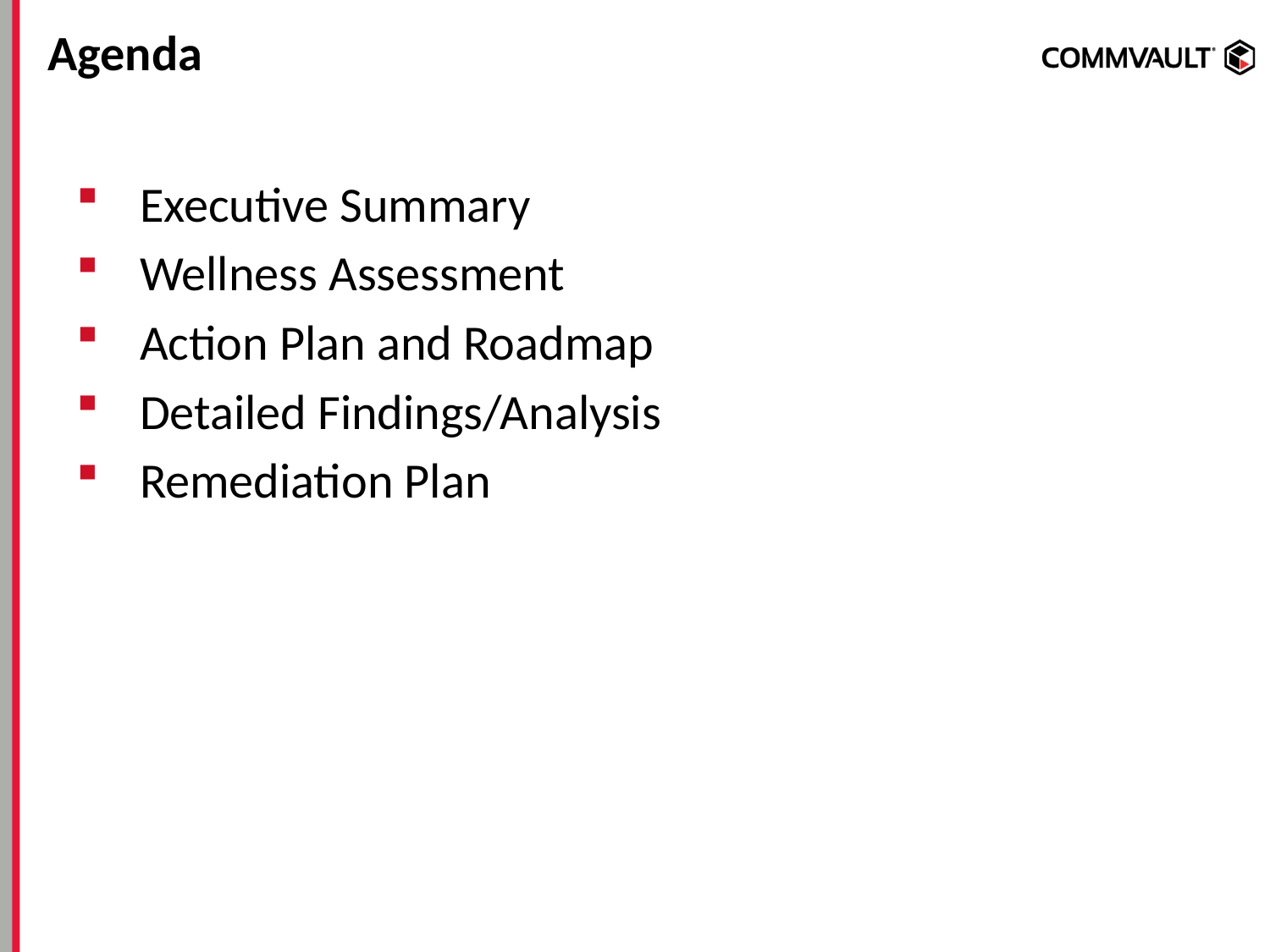

# Agenda
Executive Summary
Wellness Assessment
Action Plan and Roadmap
Detailed Findings/Analysis
Remediation Plan